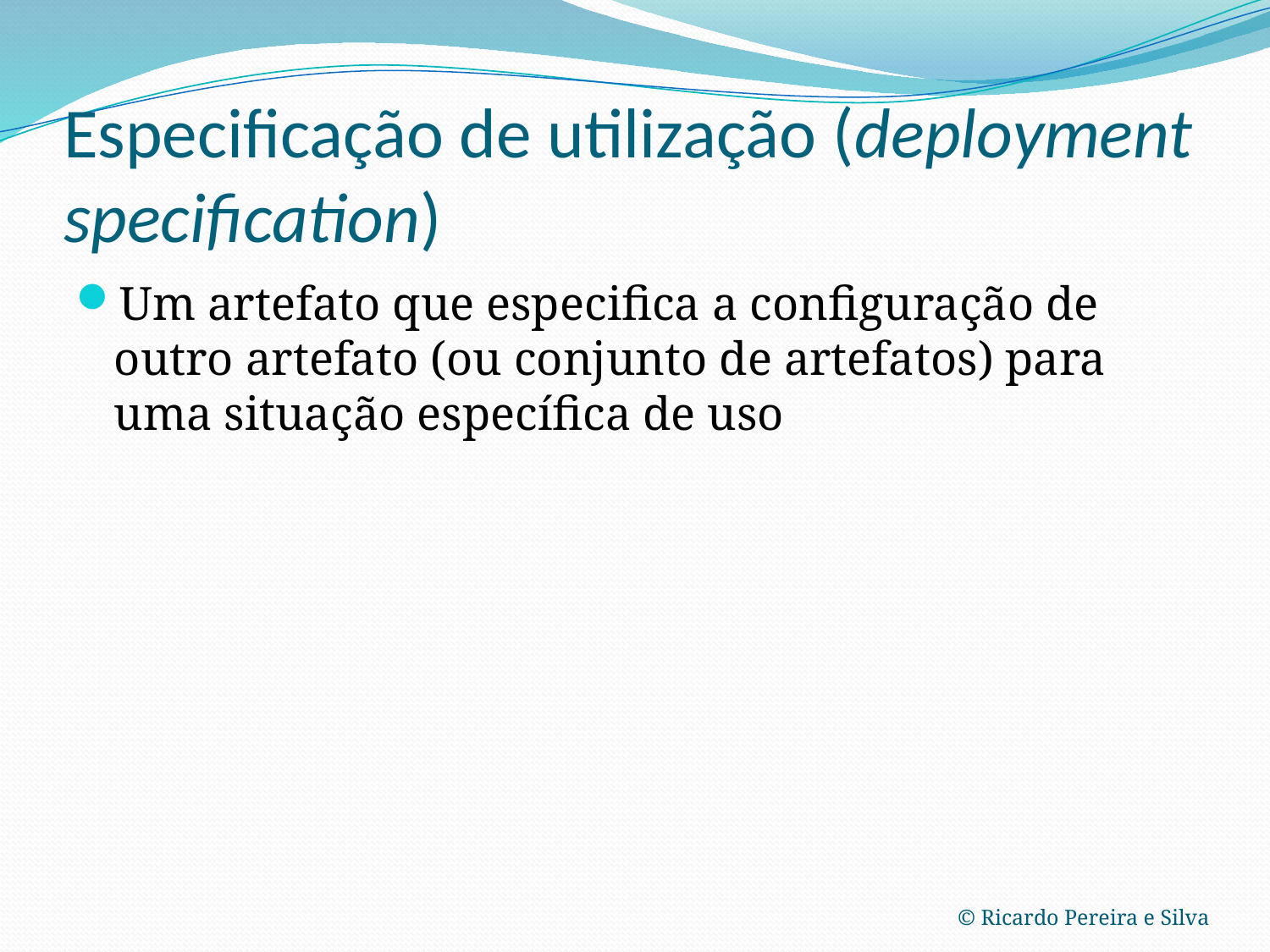

# Especificação de utilização (deployment specification)
Um artefato que especifica a configuração de outro artefato (ou conjunto de artefatos) para uma situação específica de uso
© Ricardo Pereira e Silva